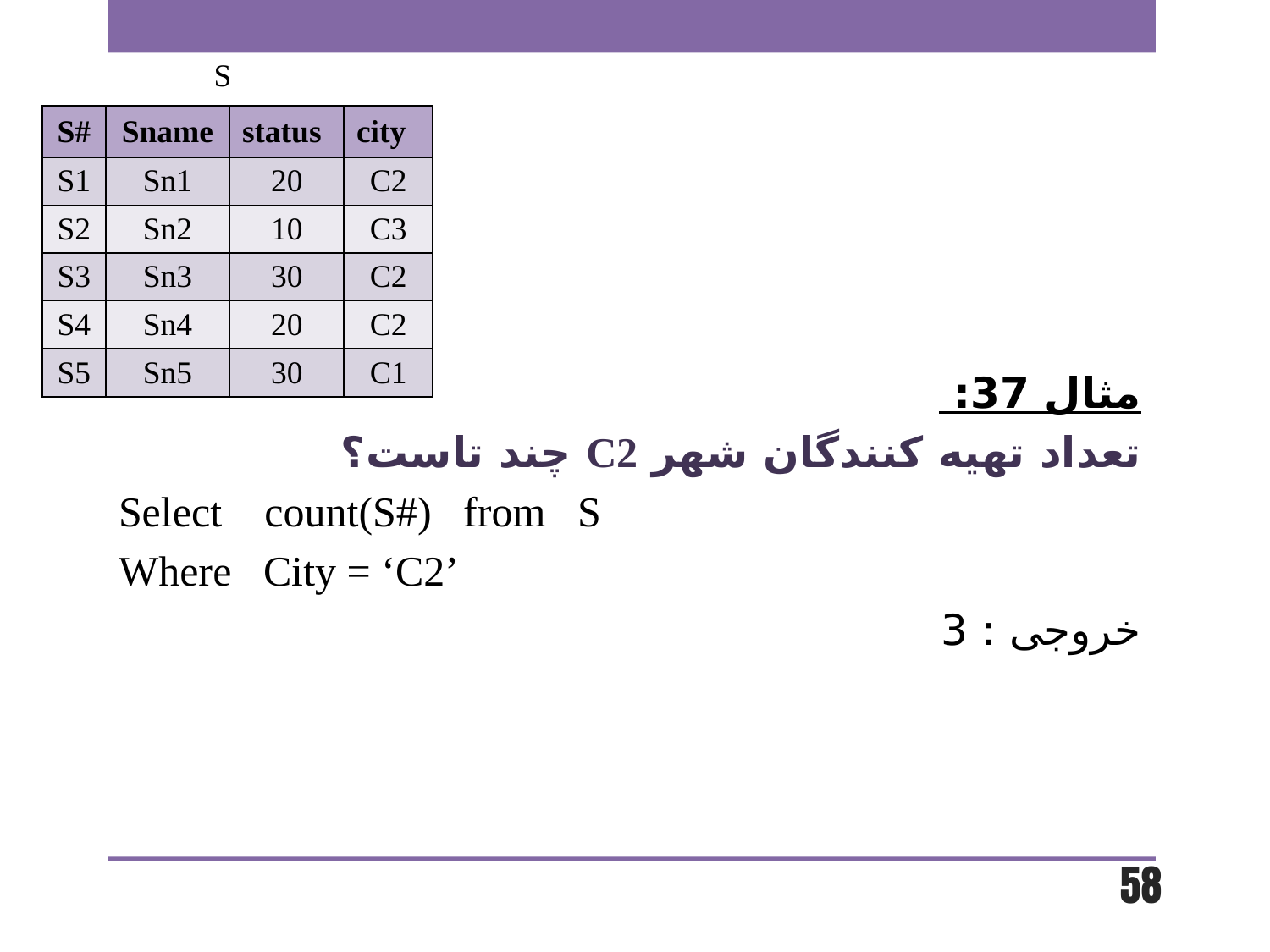

S
| S# | Sname | status | city |
| --- | --- | --- | --- |
| S1 | Sn1 | 20 | C2 |
| S2 | Sn2 | 10 | C3 |
| S3 | Sn3 | 30 | C2 |
| S4 | Sn4 | 20 | C2 |
| S5 | Sn5 | 30 | C1 |
مثال 37:
تعداد تهیه کنندگان شهر C2 چند تاست؟
Select    count(S#)   from   S
Where   City = ‘C2’
خروجی : 3

58